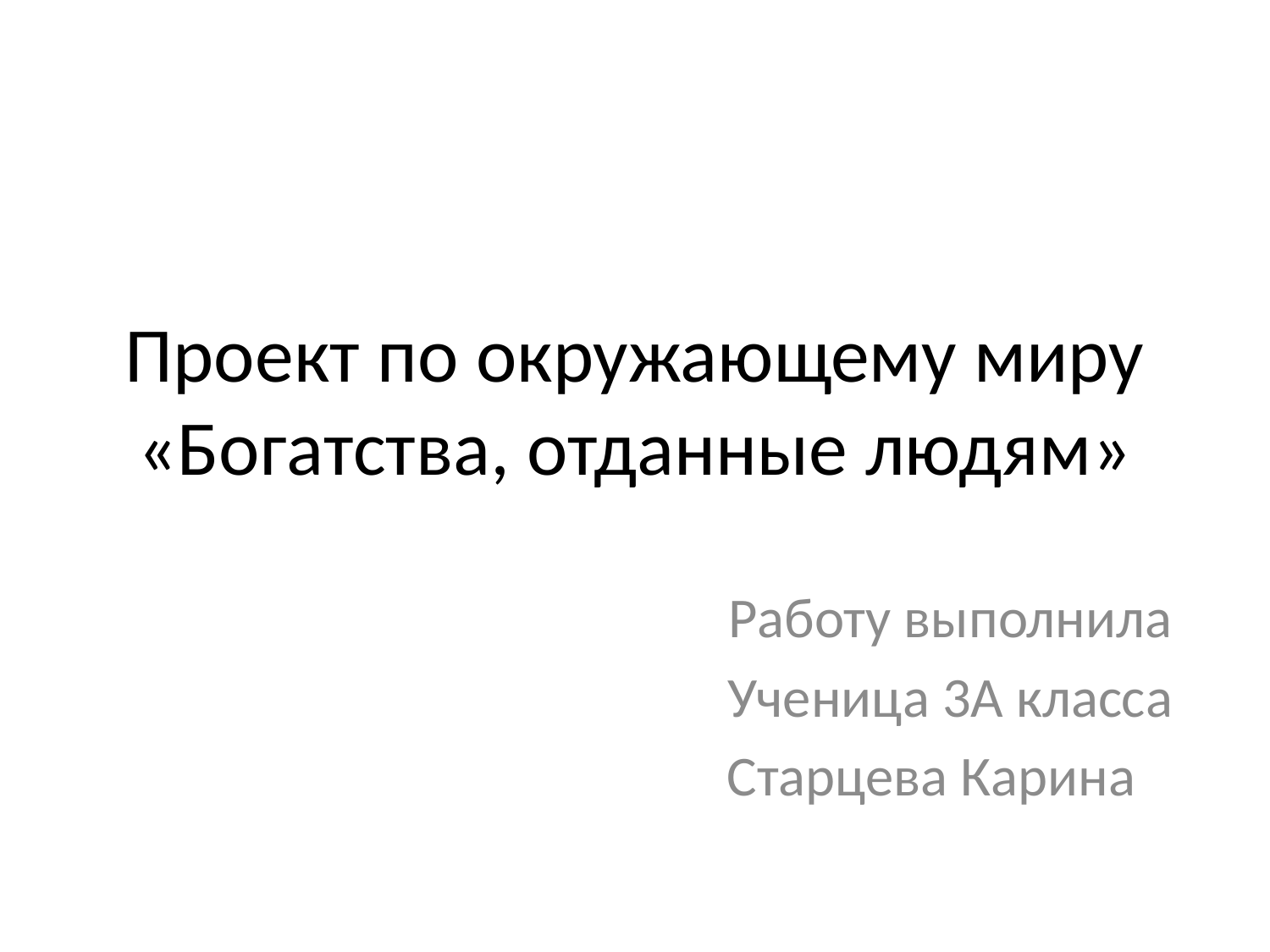

# Проект по окружающему миру «Богатства, отданные людям»
		Работу выполнила
		Ученица 3А класса
	       Старцева Карина